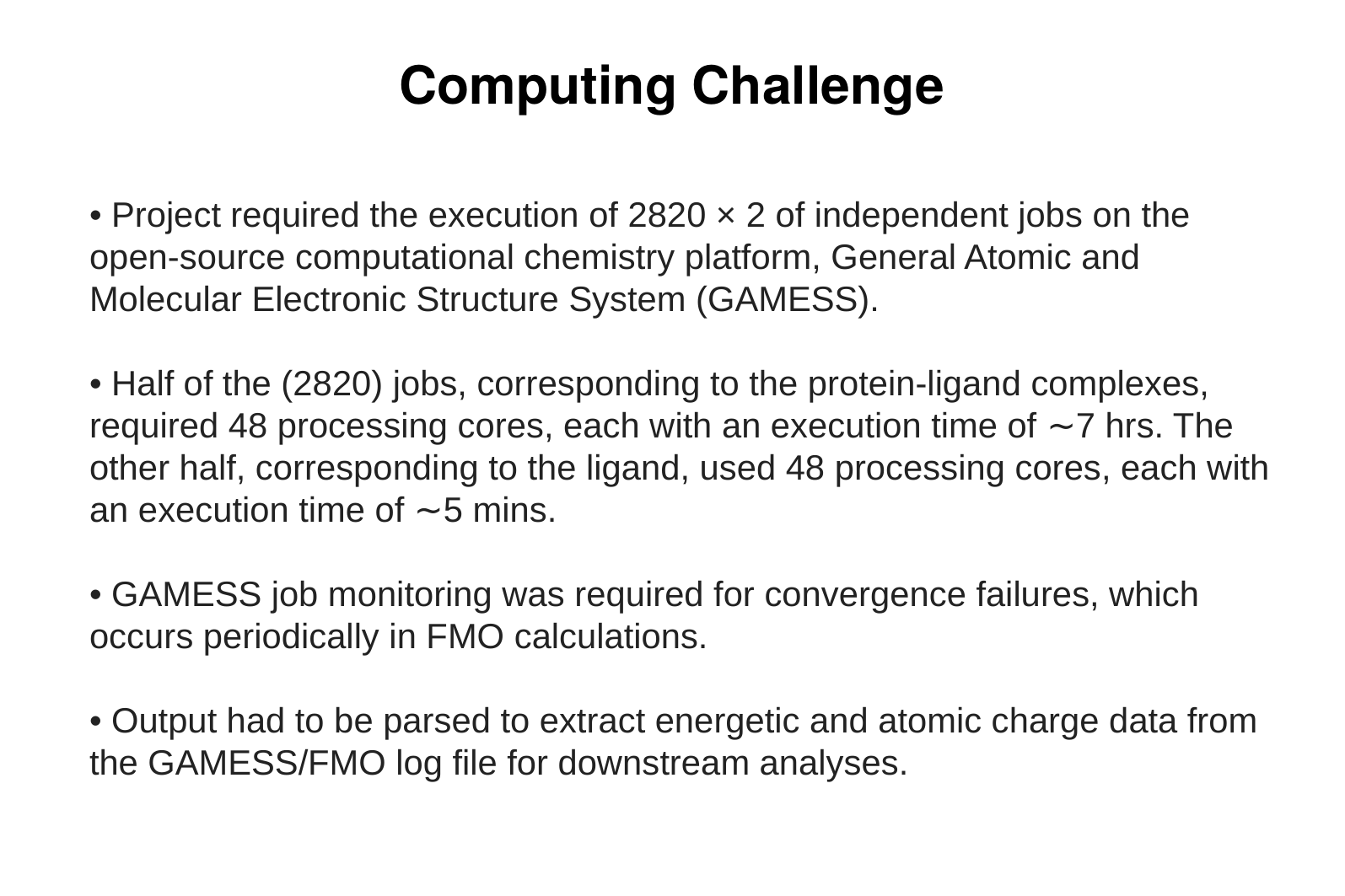

Computing Challenge
• Project required the execution of 2820 × 2 of independent jobs on the open-source computational chemistry platform, General Atomic and Molecular Electronic Structure System (GAMESS).

• Half of the (2820) jobs, corresponding to the protein-ligand complexes, required 48 processing cores, each with an execution time of ∼7 hrs. The other half, corresponding to the ligand, used 48 processing cores, each with an execution time of ∼5 mins.

• GAMESS job monitoring was required for convergence failures, which occurs periodically in FMO calculations.

• Output had to be parsed to extract energetic and atomic charge data from the GAMESS/FMO log file for downstream analyses.